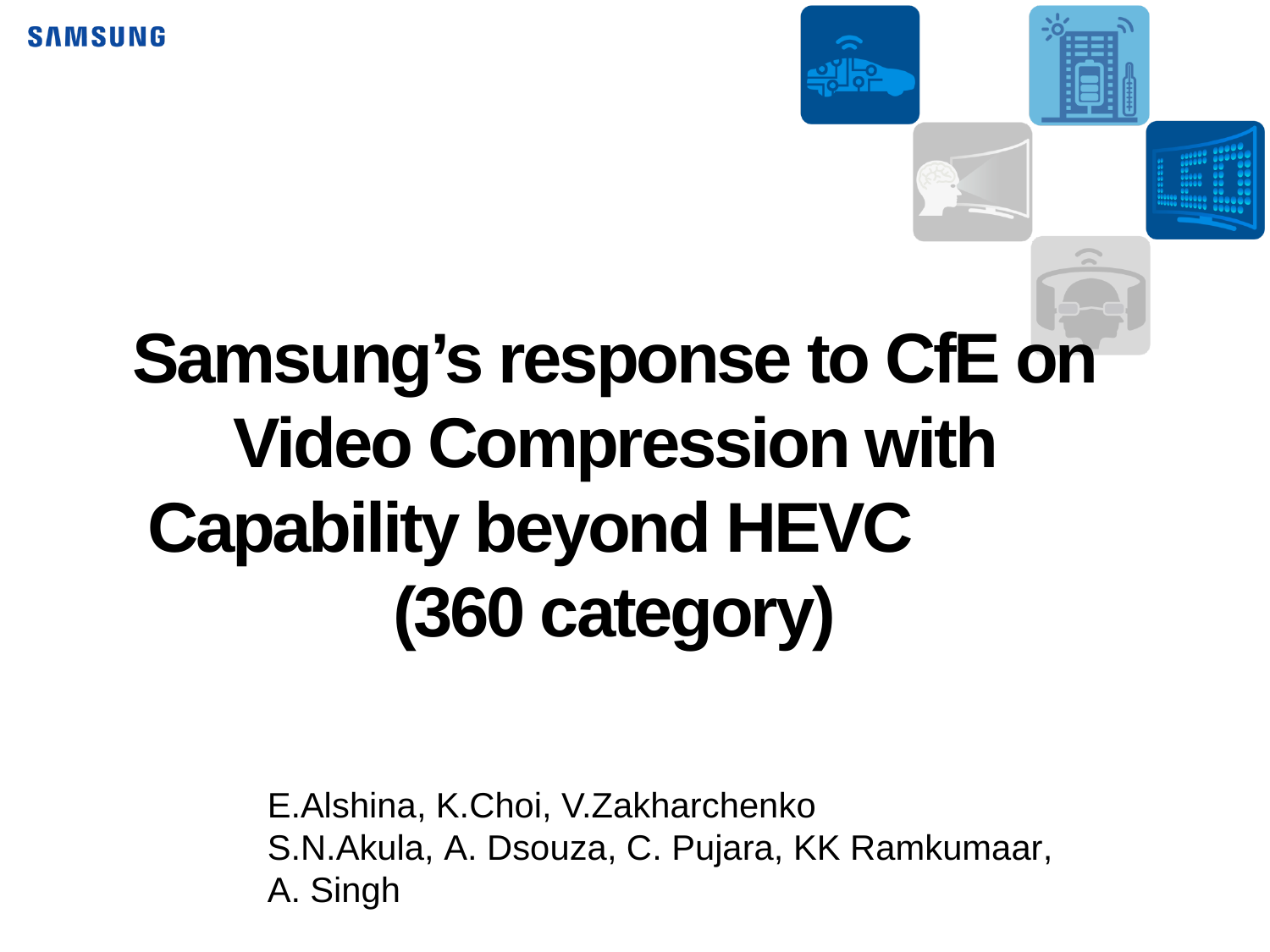

# Samsung’s response to CfE on Video Compression with Capability beyond HEVC           (360 category)
E.Alshina, K.Choi, V.Zakharchenko
S.N.Akula, A. Dsouza, C. Pujara, KK Ramkumaar, A. Singh